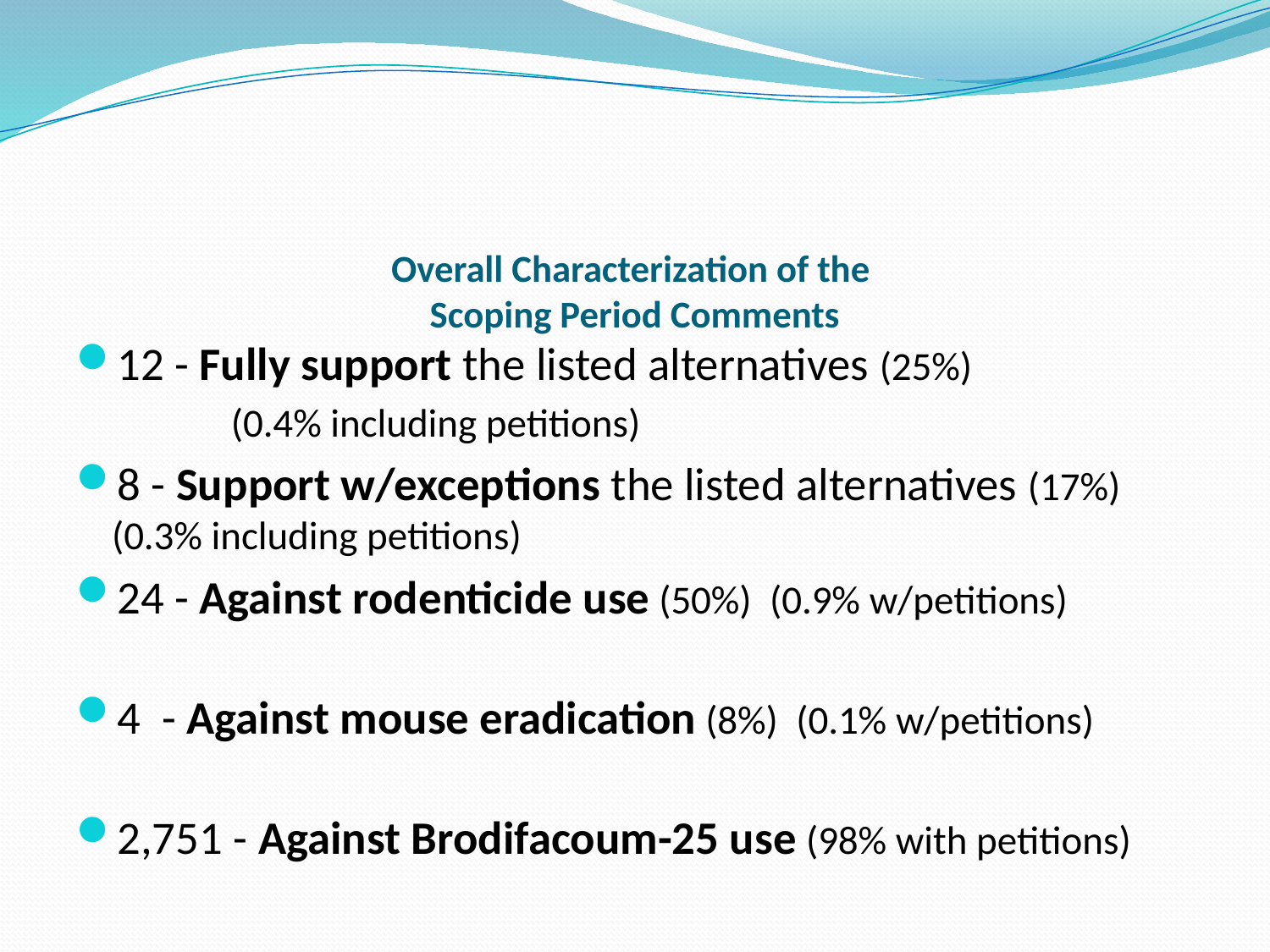

# Overall Characterization of the Scoping Period Comments
12 - Fully support the listed alternatives (25%)
				 		(0.4% including petitions)
8 - Support w/exceptions the listed alternatives (17%) 					(0.3% including petitions)
24 - Against rodenticide use (50%)  (0.9% w/petitions)

4  - Against mouse eradication (8%)  (0.1% w/petitions)

2,751 - Against Brodifacoum-25 use (98% with petitions)